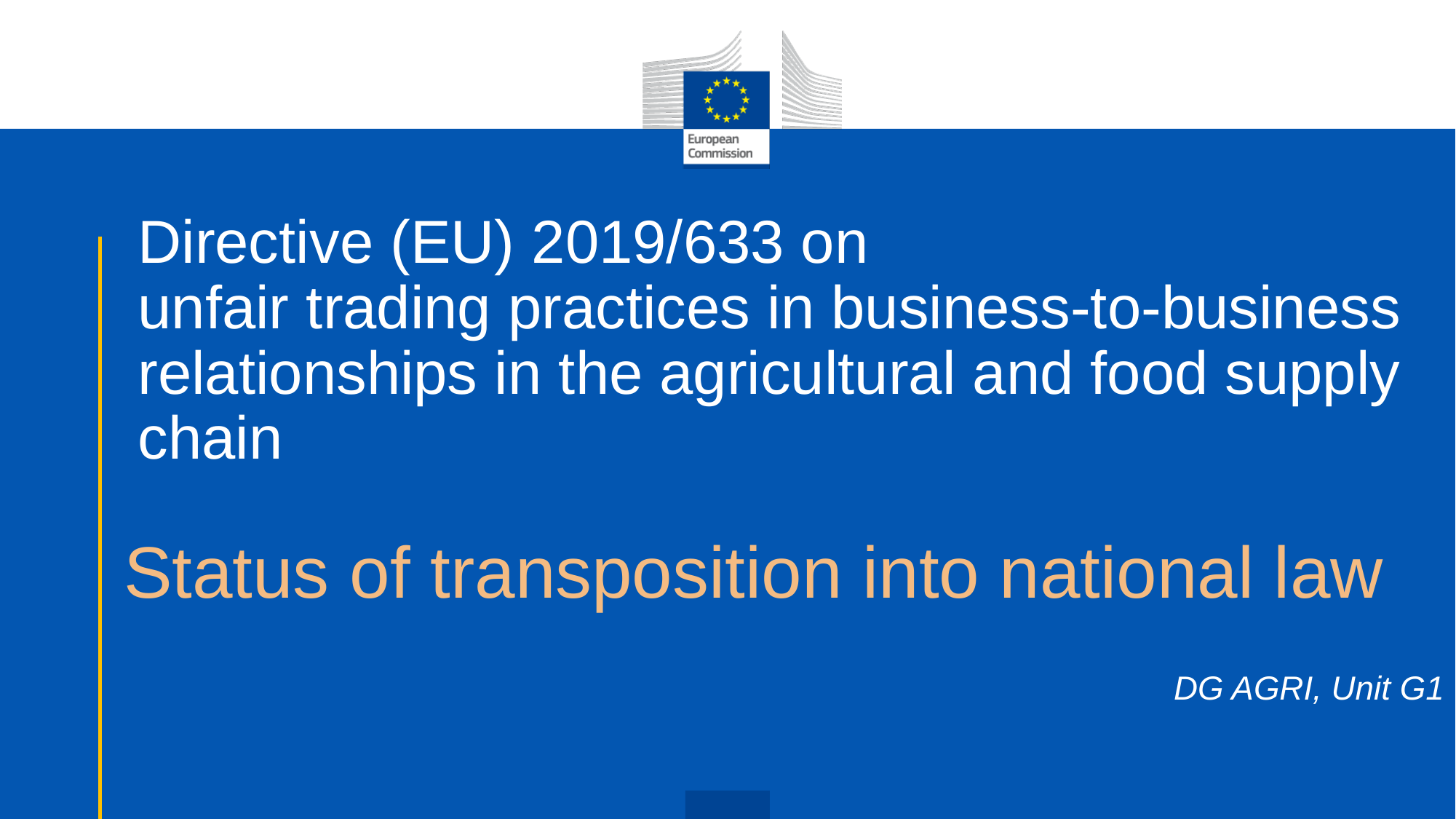

# Directive (EU) 2019/633 on unfair trading practices in business-to-business relationships in the agricultural and food supply chain

Status of transposition into national law

DG AGRI, Unit G1